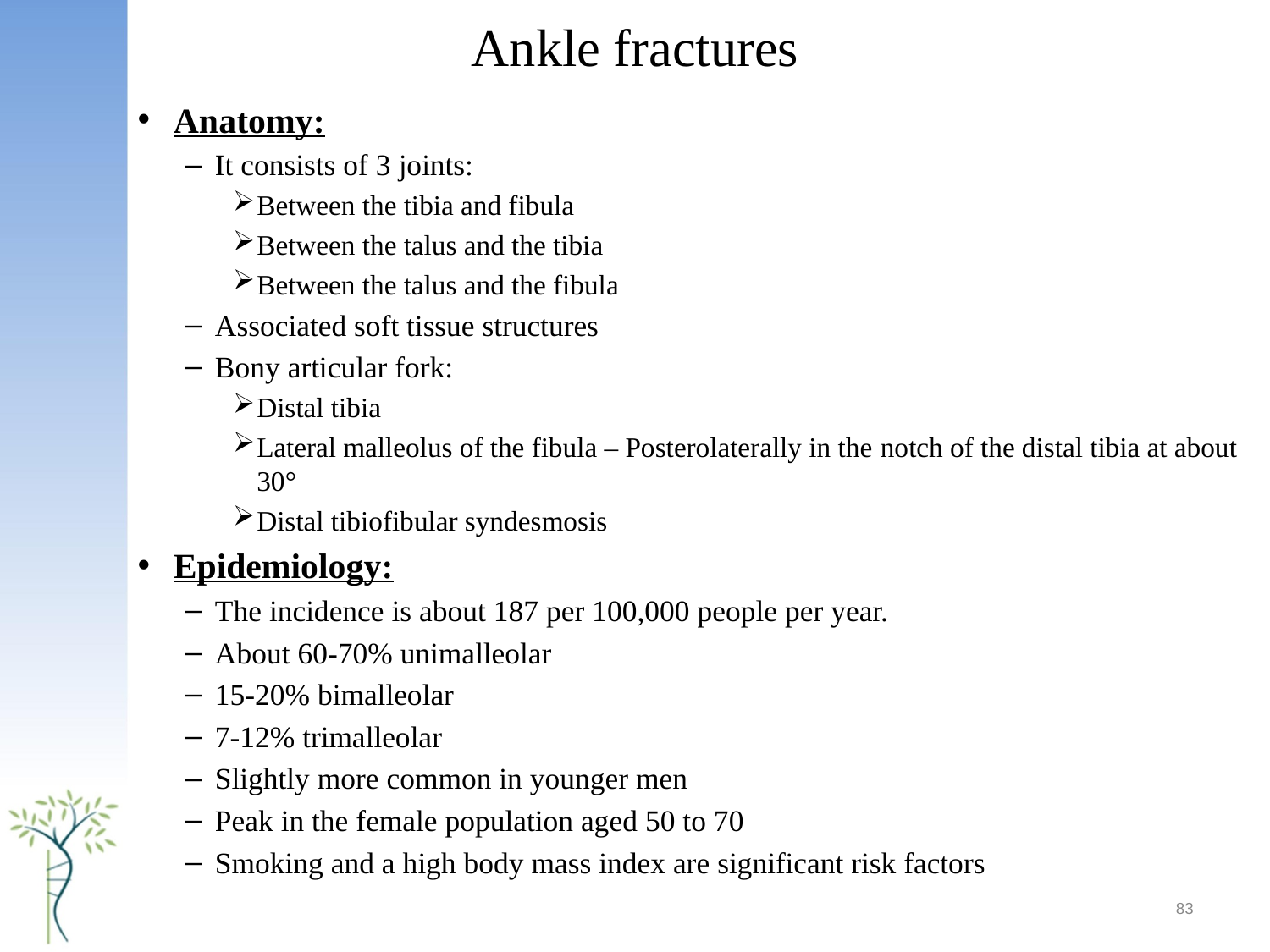

# Ankle fractures
Anatomy:
It consists of 3 joints:
Between the tibia and fibula
Between the talus and the tibia
Between the talus and the fibula
Associated soft tissue structures
Bony articular fork:
Distal tibia
Lateral malleolus of the fibula – Posterolaterally in the notch of the distal tibia at about 30°
Distal tibiofibular syndesmosis
Epidemiology:
The incidence is about 187 per 100,000 people per year.
About 60-70% unimalleolar
15-20% bimalleolar
7-12% trimalleolar
Slightly more common in younger men
Peak in the female population aged 50 to 70
Smoking and a high body mass index are significant risk factors
83